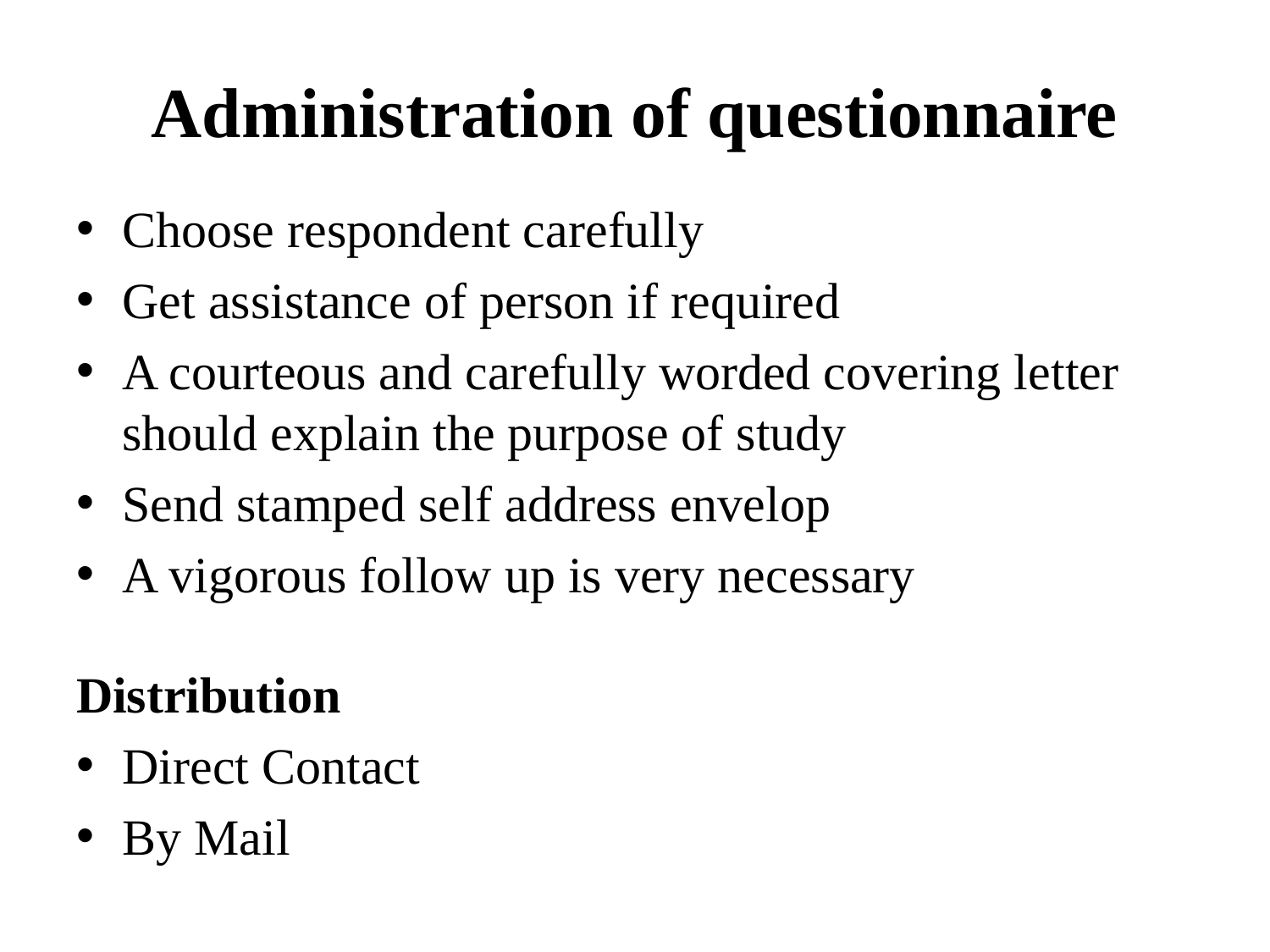

# Administration of questionnaire
Choose respondent carefully
Get assistance of person if required
A courteous and carefully worded covering letter should explain the purpose of study
Send stamped self address envelop
A vigorous follow up is very necessary

Distribution
Direct Contact
By Mail